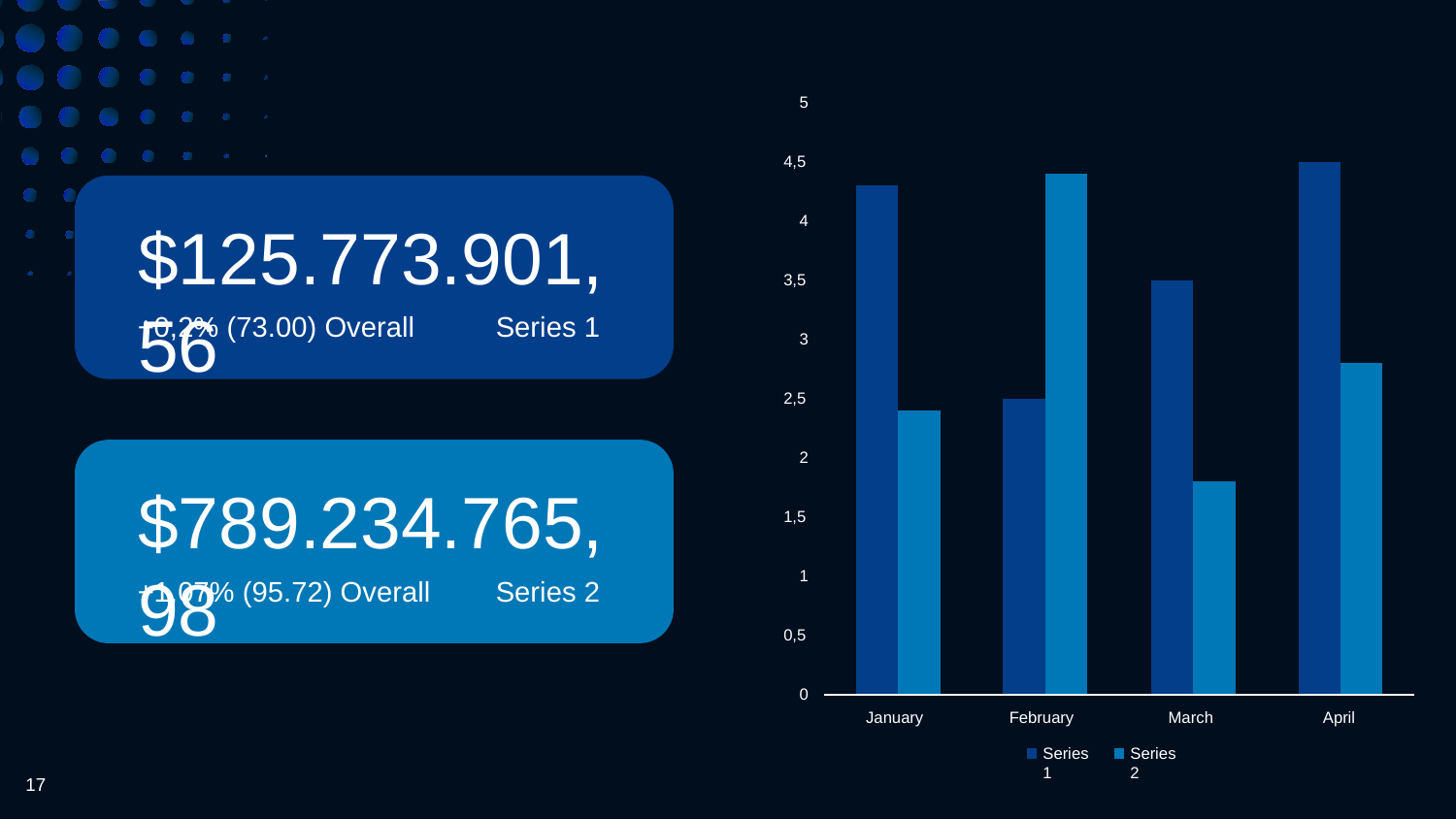

5
4,5

$125.773.901,56
+0,2% (73.00) Overall
Series 1

4
3,5

3

2,5

$789.234.765,98
+1,07% (95.72) Overall
Series 2
2

1,5
1
0,5
0

January
February
March
April
Series 1
Series 2